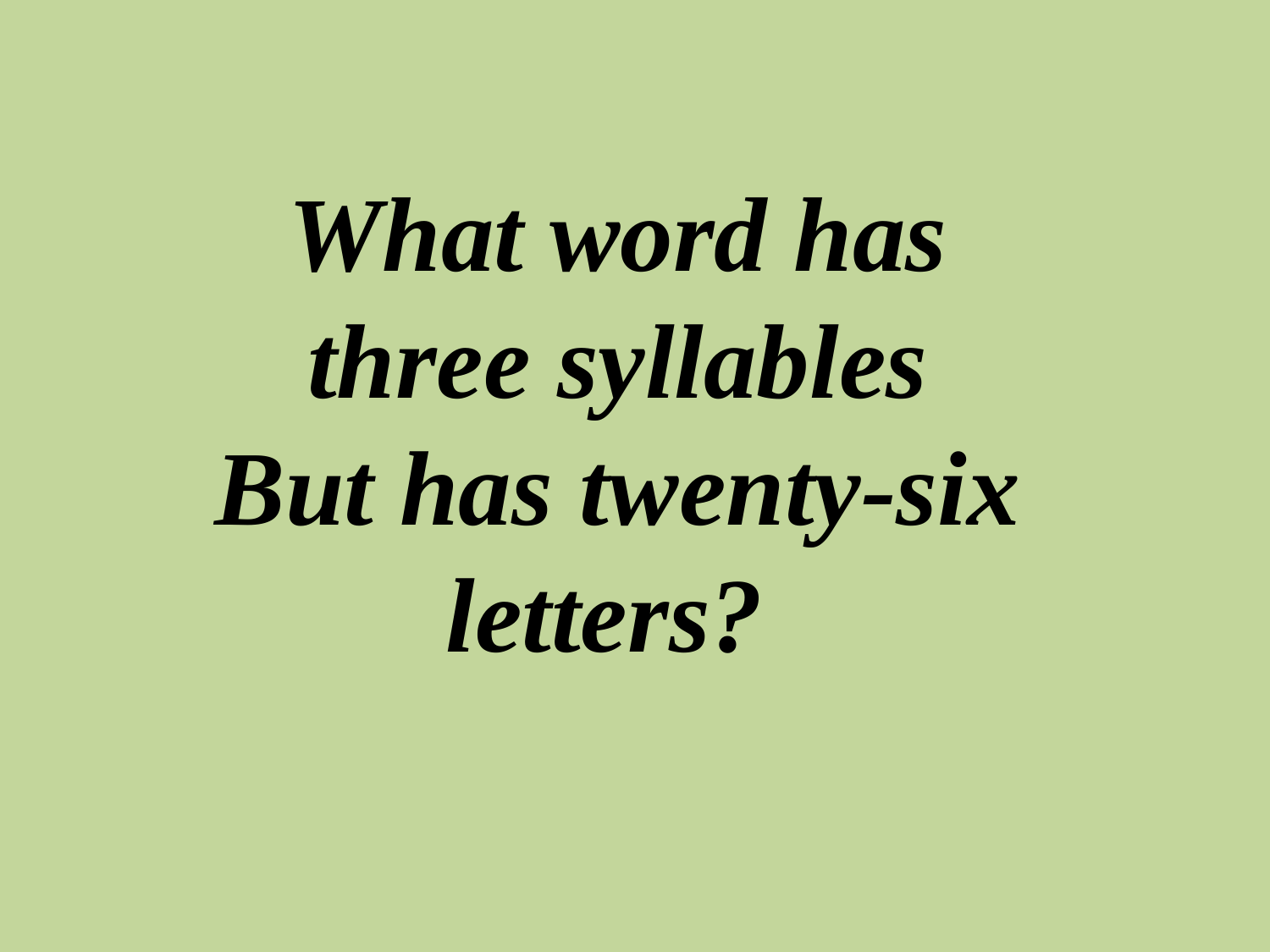

#

What word has three syllables
But has twenty-six letters?